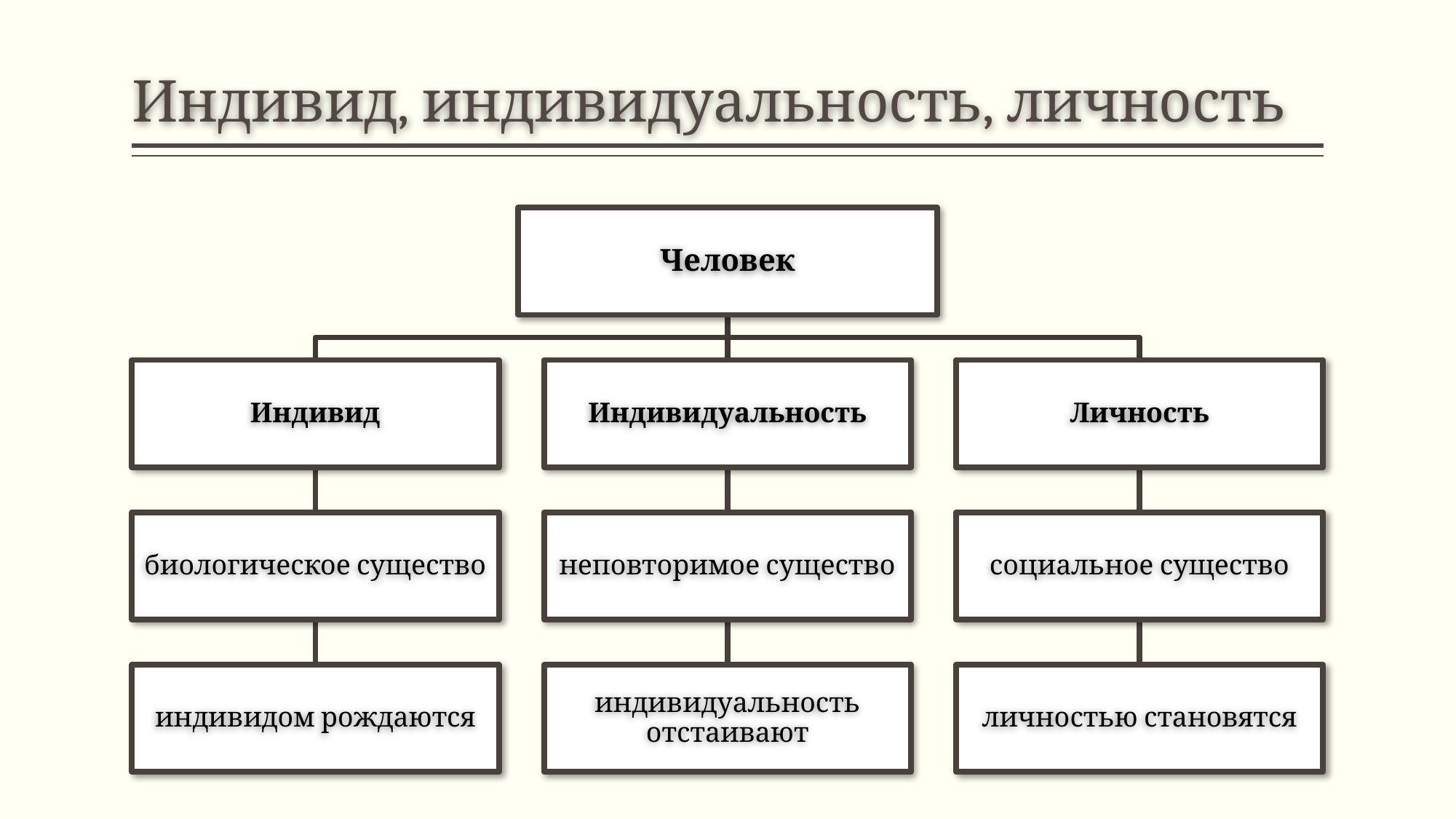

# Индивид, индивидуальность, личность

Человек

Индивид

Индивидуальность

Личность

биологическое существо

неповторимое существо

социальное существо

индивидом рождаются

индивидуальность отстаивают

личностью становятся